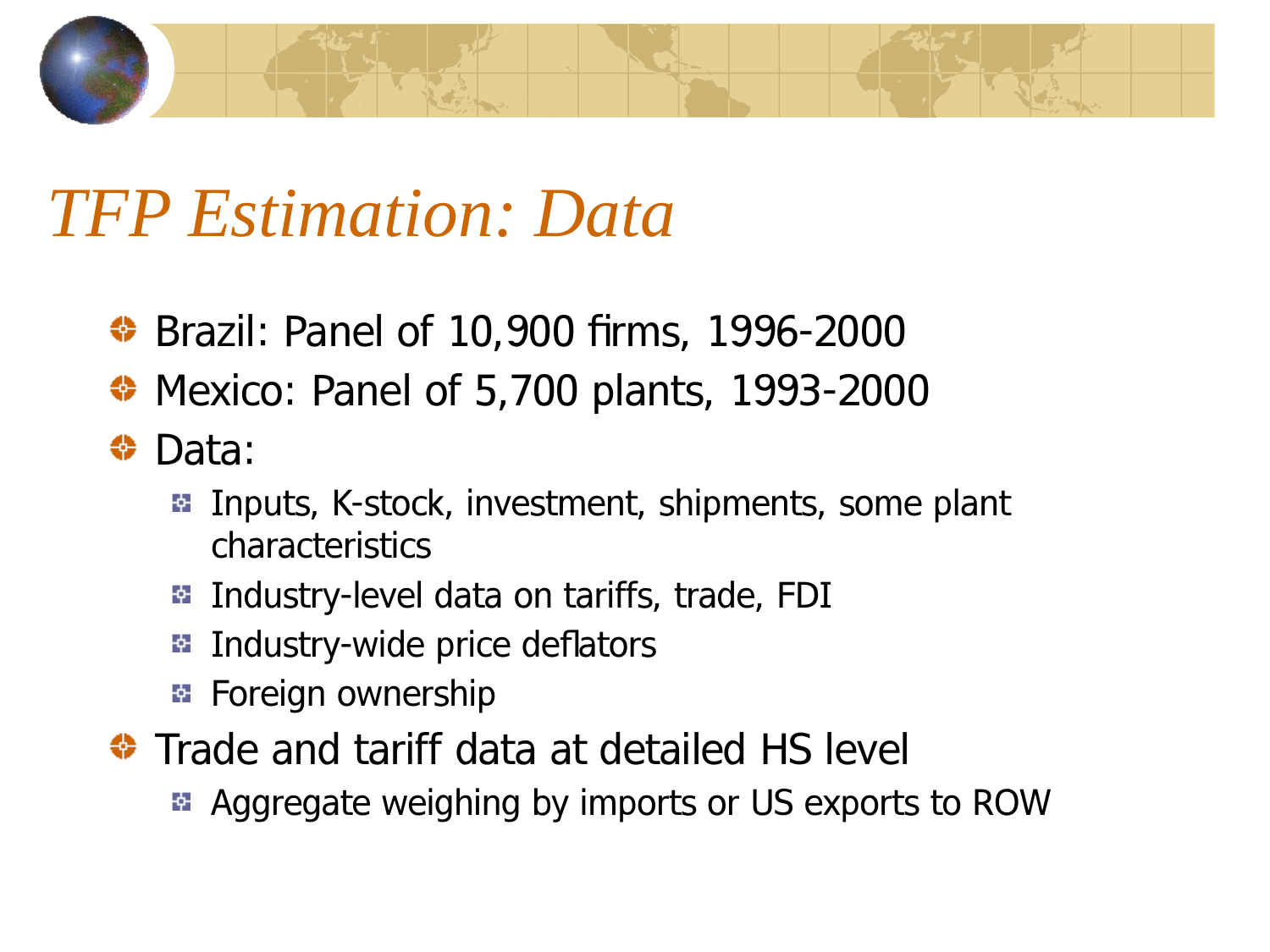

# TFP Estimation: Data
Brazil: Panel of 10,900 firms, 1996-2000
Mexico: Panel of 5,700 plants, 1993-2000
Data:
Inputs, K-stock, investment, shipments, some plant characteristics
Industry-level data on tariffs, trade, FDI
Industry-wide price deflators
Foreign ownership
Trade and tariff data at detailed HS level
Aggregate weighing by imports or US exports to ROW